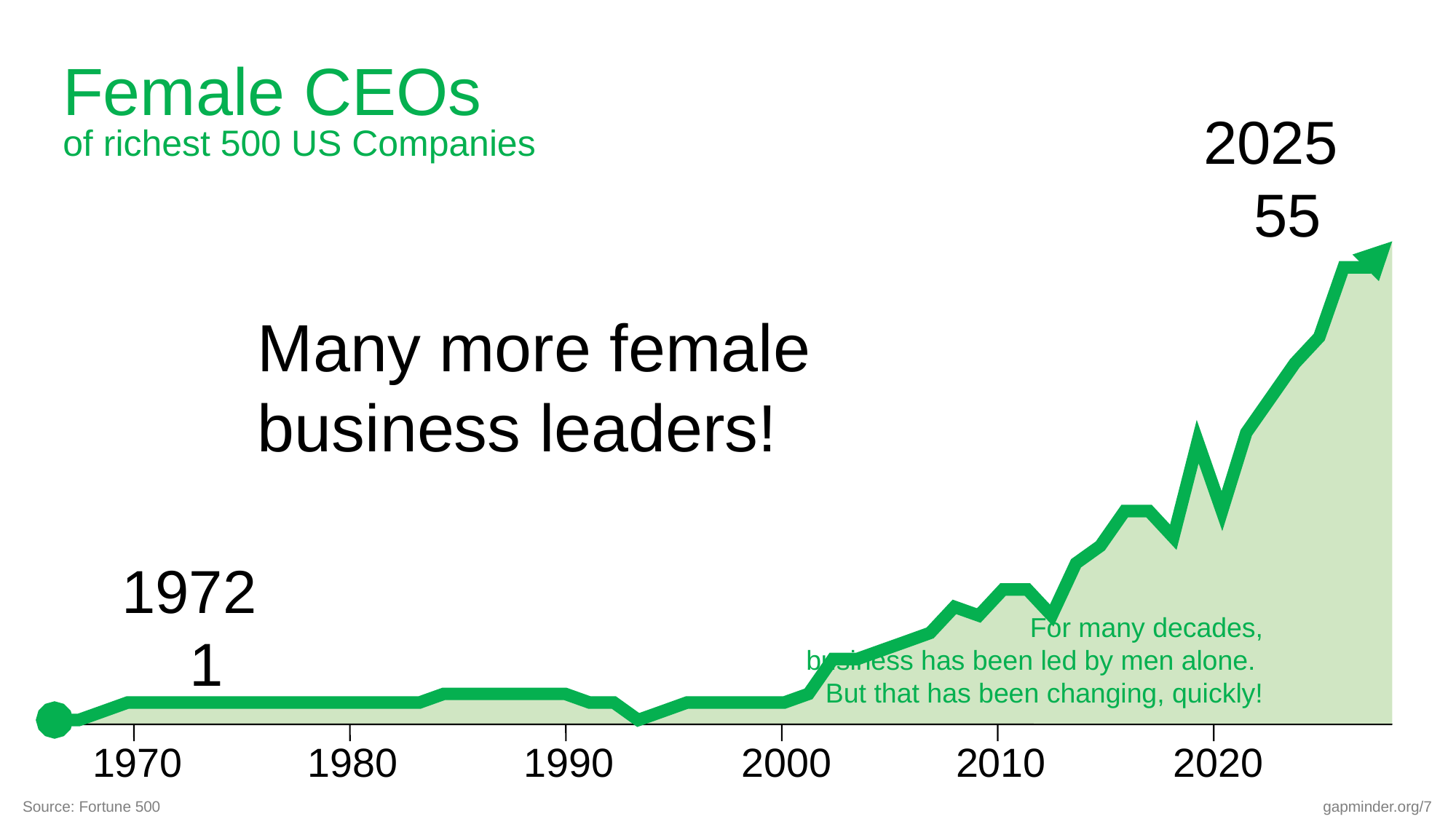

Female CEOs
2025
 55
of richest 500 US Companies

Many more female
business leaders!
1972
 1
For many decades,
business has been led by men alone.
But that has been changing, quickly!

1970
1980
1990
2000
2010
2020
Source: Fortune 500
gapminder.org/7